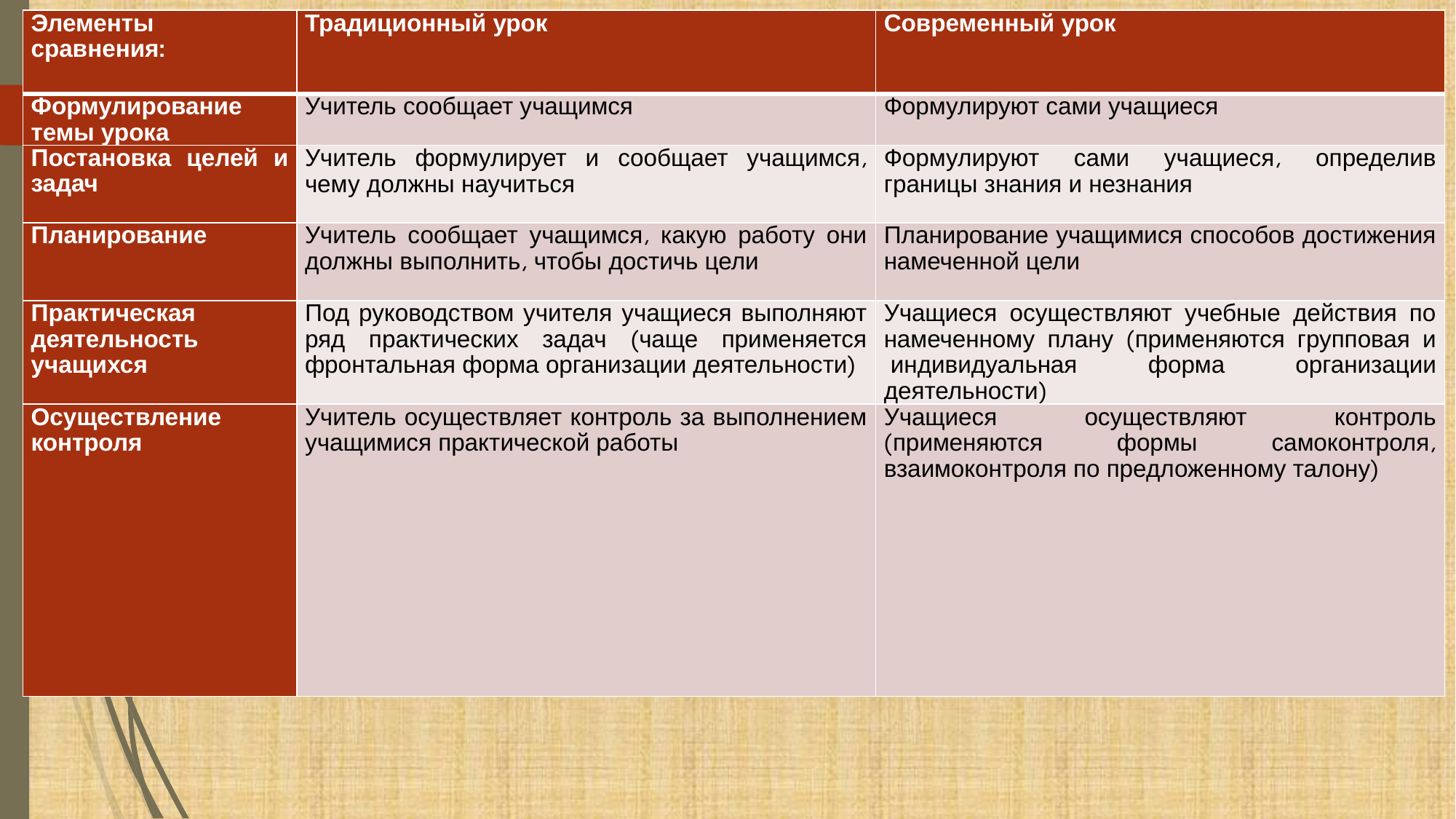

| Элементы сравнения: | Традиционный урок | Современный урок |
| --- | --- | --- |
| Формулирование темы урока | Учитель сообщает учащимся | Формулируют сами учащиеся |
| Постановка целей и задач | Учитель формулирует и сообщает учащимся, чему должны научиться | Формулируют сами учащиеся, определив границы знания и незнания |
| Планирование | Учитель сообщает учащимся, какую работу они должны выполнить, чтобы достичь цели | Планирование учащимися способов достижения намеченной цели |
| Практическая деятельность учащихся | Под руководством учителя учащиеся выполняют ряд практических задач (чаще применяется фронтальная форма организации деятельности) | Учащиеся осуществляют учебные действия по намеченному плану (применяются групповая и  индивидуальная форма организации деятельности) |
| Осуществление контроля | Учитель осуществляет контроль за выполнением учащимися практической работы | Учащиеся осуществляют контроль (применяются формы самоконтроля, взаимоконтроля по предложенному талону) |
#